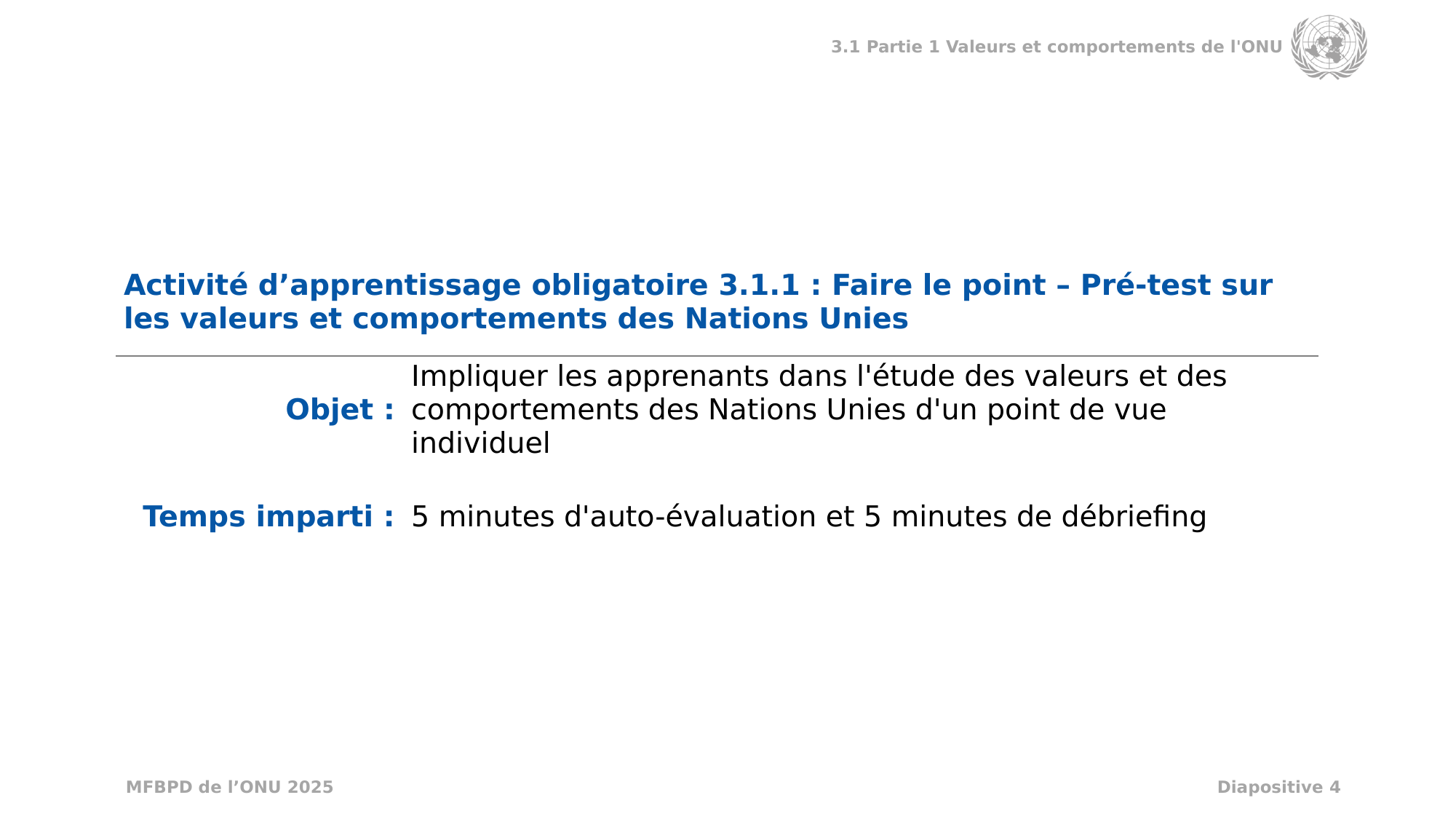

| Activité d’apprentissage obligatoire 3.1.1 : Faire le point – Pré-test sur les valeurs et comportements des Nations Unies |  |
| --- | --- |
| Objet : | Impliquer les apprenants dans l'étude des valeurs et des comportements des Nations Unies d'un point de vue individuel |
| Temps imparti : | 5 minutes d'auto-évaluation et 5 minutes de débriefing |